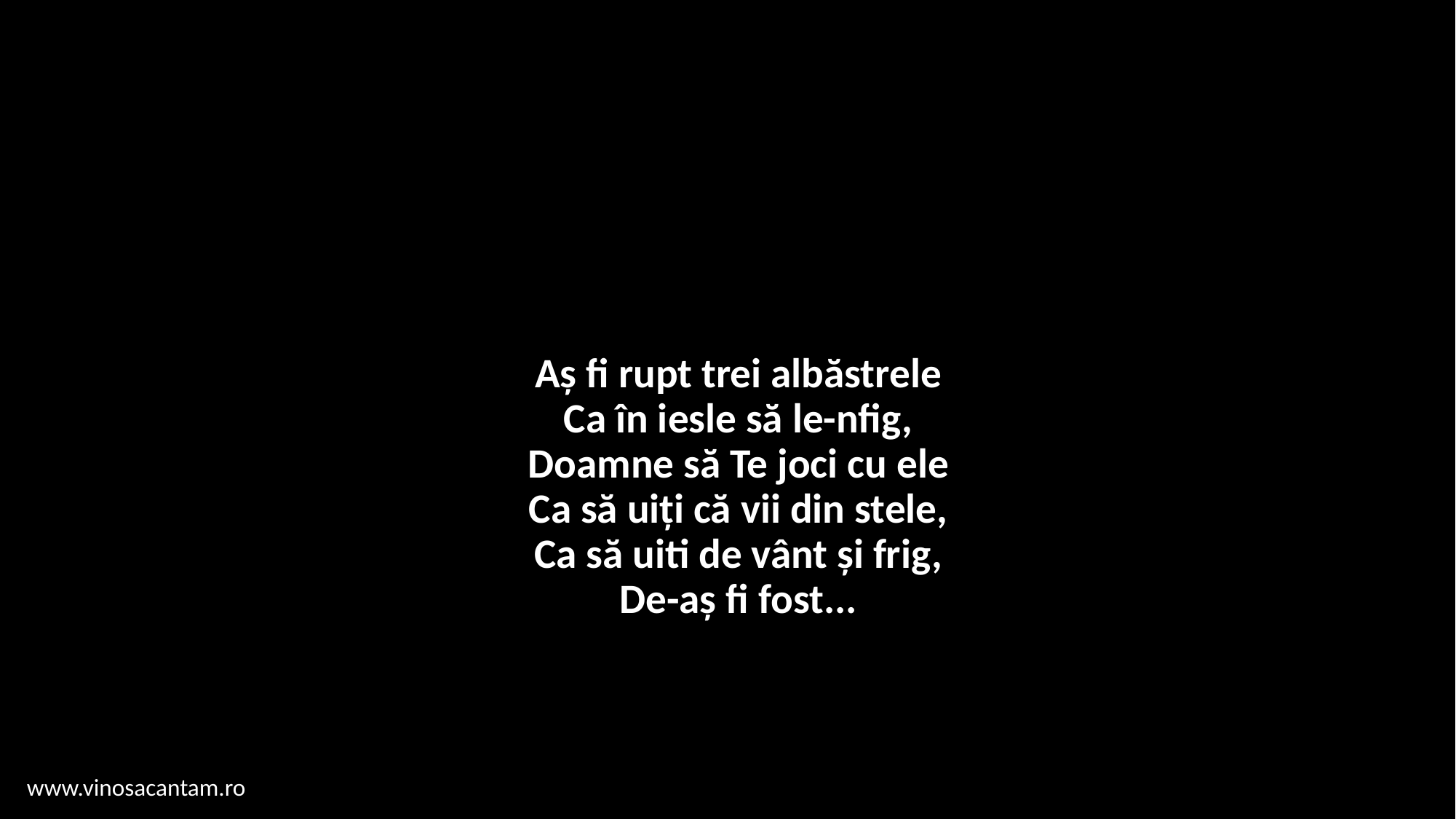

# Aș fi rupt trei albăstrele Ca în iesle să le-nfig, Doamne să Te joci cu ele Ca să uiți că vii din stele, Ca să uiti de vânt și frig, De-aș fi fost...
www.vinosacantam.ro